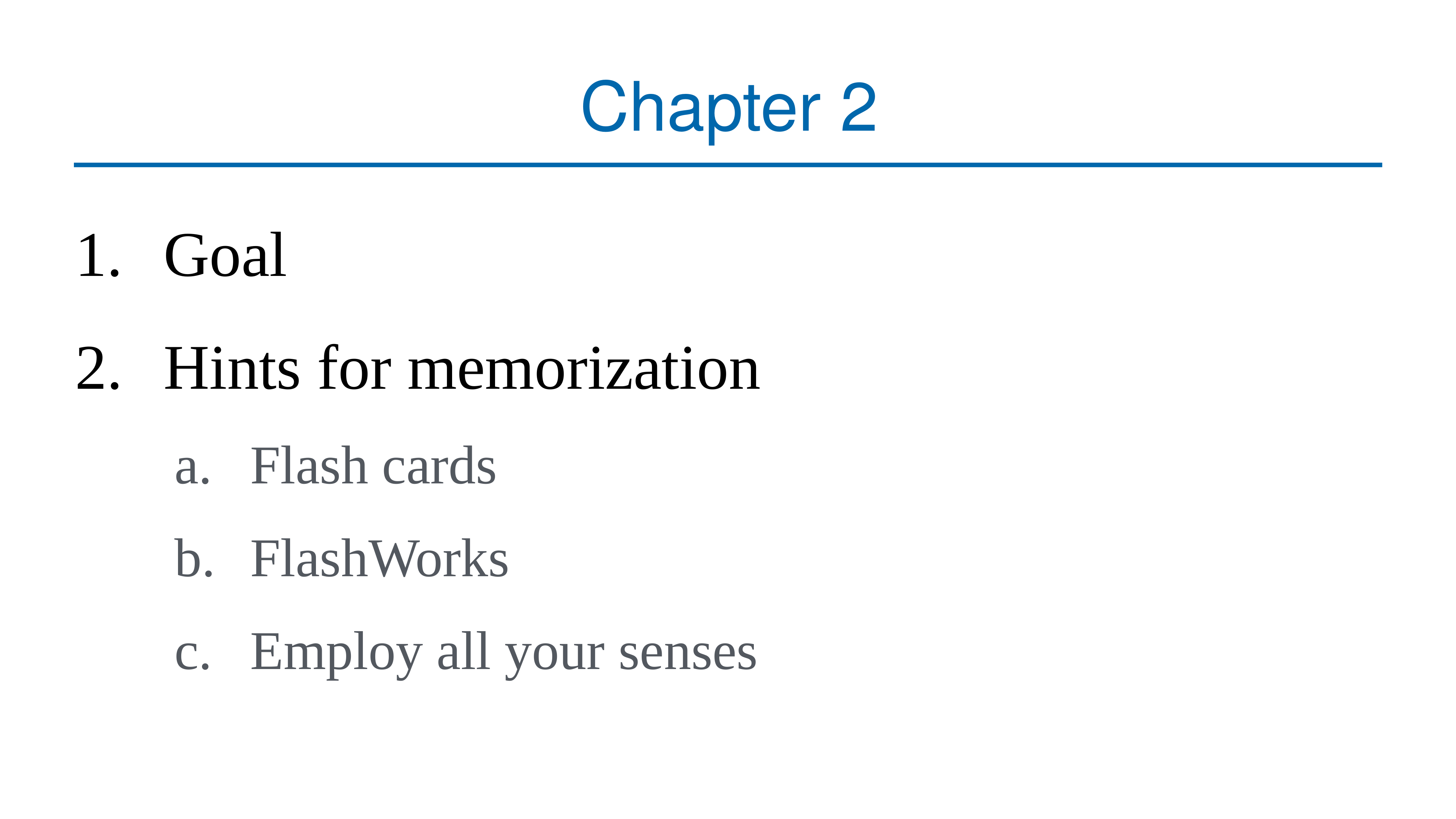

# Chapter 2
Goal
Hints for memorization
Flash cards
FlashWorks
Employ all your senses